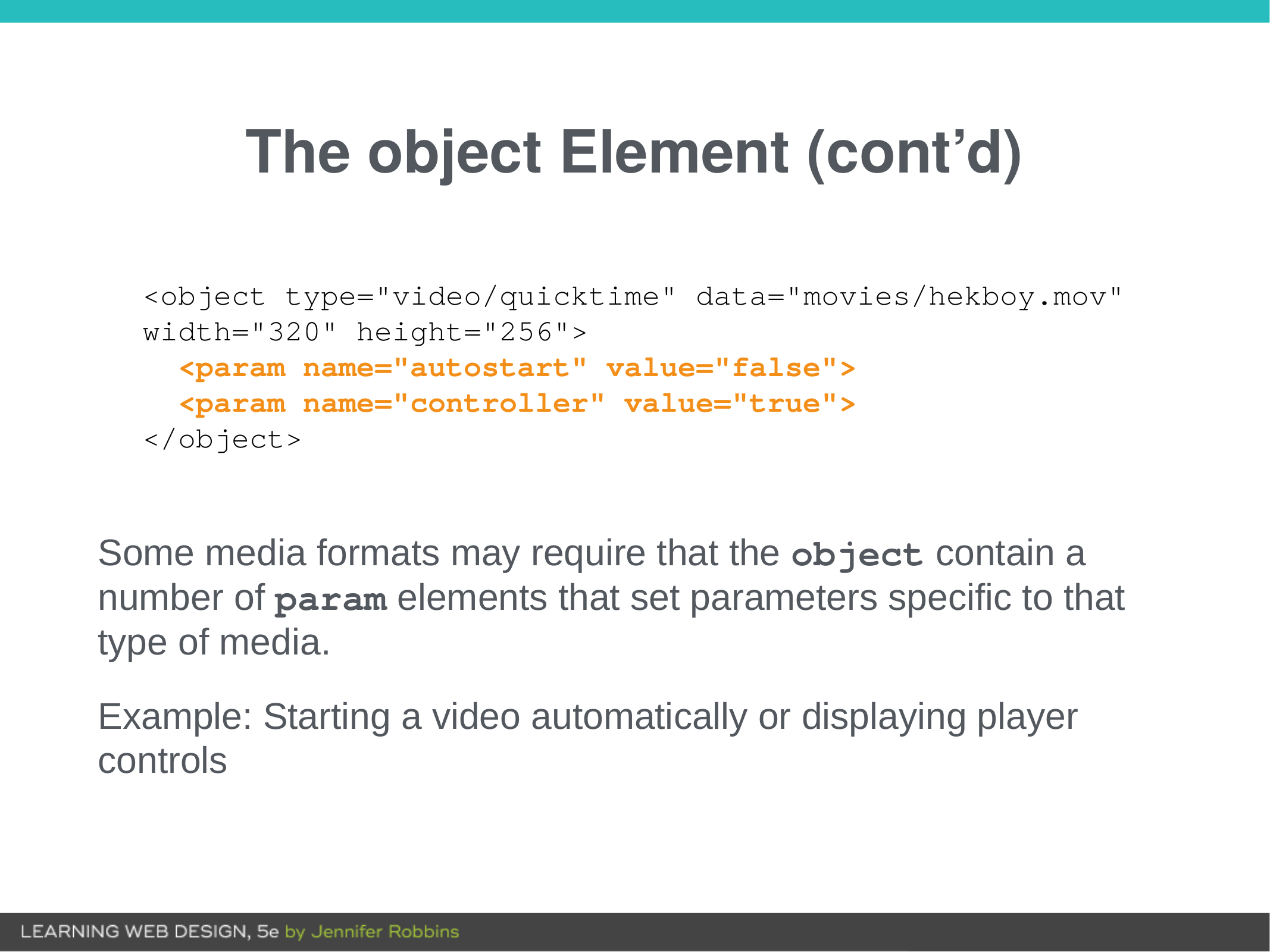

# The object Element (cont’d)
<object type="video/quicktime" data="movies/hekboy.mov" width="320" height="256">
  <param name="autostart" value="false">
  <param name="controller" value="true">
</object>
Some media formats may require that the object contain a number of param elements that set parameters specific to that type of media.
Example: Starting a video automatically or displaying player controls